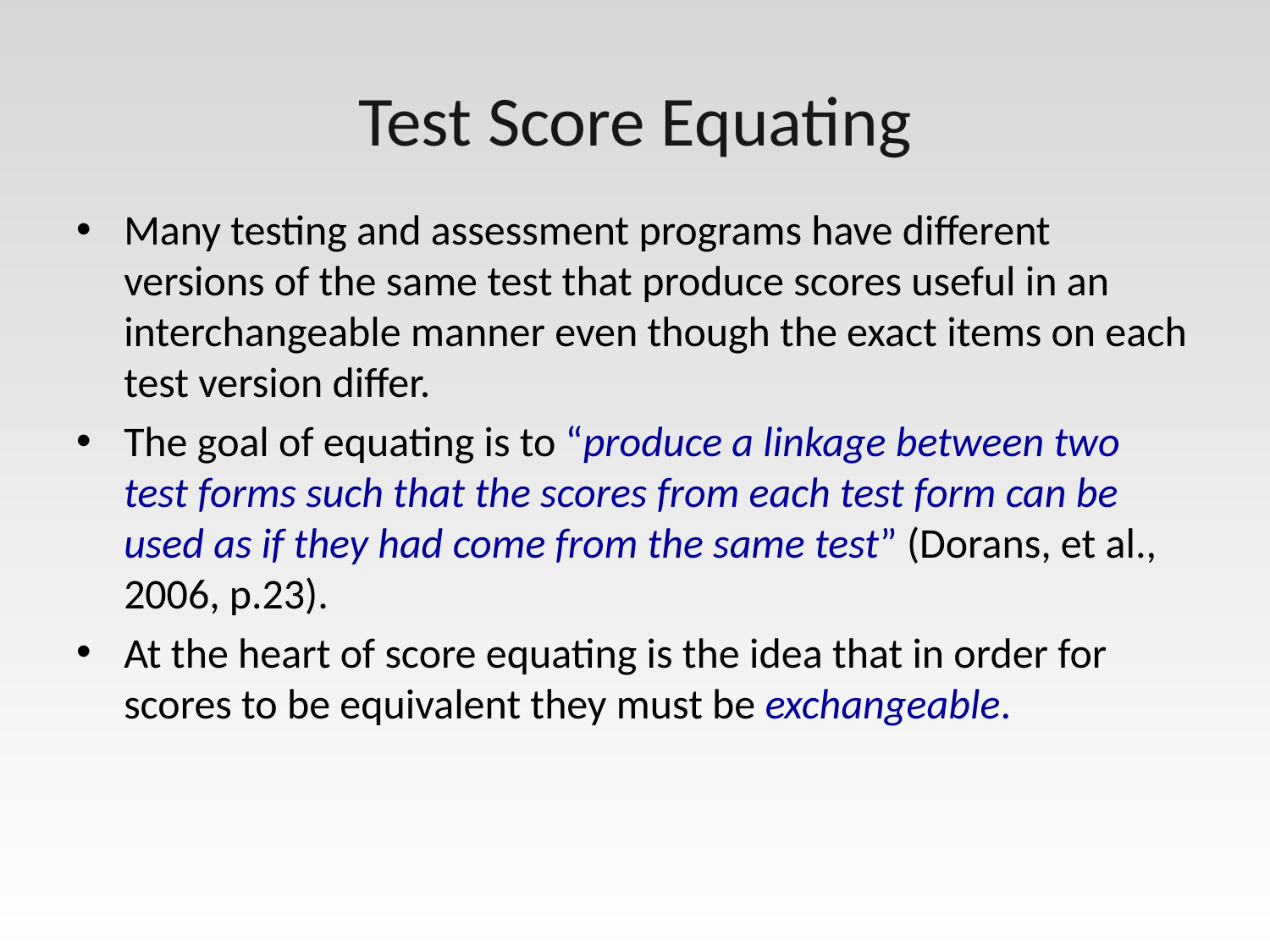

# Test Score Equating
Many testing and assessment programs have different versions of the same test that produce scores useful in an interchangeable manner even though the exact items on each test version differ.
The goal of equating is to “produce a linkage between two test forms such that the scores from each test form can be used as if they had come from the same test” (Dorans, et al., 2006, p.23).
At the heart of score equating is the idea that in order for scores to be equivalent they must be exchangeable.